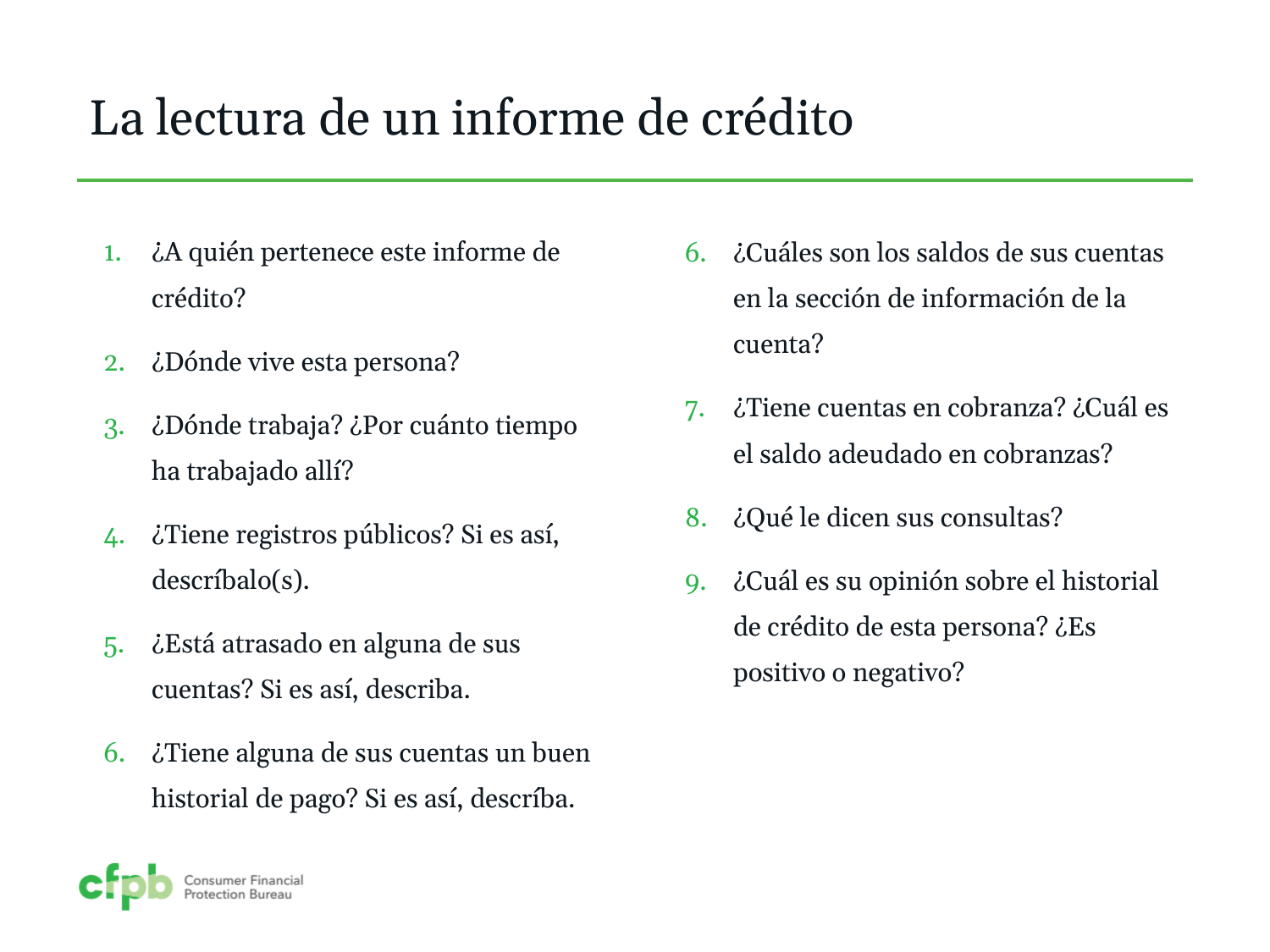

# La lectura de un informe de crédito
¿A quién pertenece este informe de crédito?
¿Dónde vive esta persona?
¿Dónde trabaja? ¿Por cuánto tiempo ha trabajado allí?
¿Tiene registros públicos? Si es así, descríbalo(s).
¿Está atrasado en alguna de sus cuentas? Si es así, describa.
¿Tiene alguna de sus cuentas un buen historial de pago? Si es así, descríba.
¿Cuáles son los saldos de sus cuentas en la sección de información de la cuenta?
¿Tiene cuentas en cobranza? ¿Cuál es el saldo adeudado en cobranzas?
¿Qué le dicen sus consultas?
¿Cuál es su opinión sobre el historial de crédito de esta persona? ¿Es positivo o negativo?